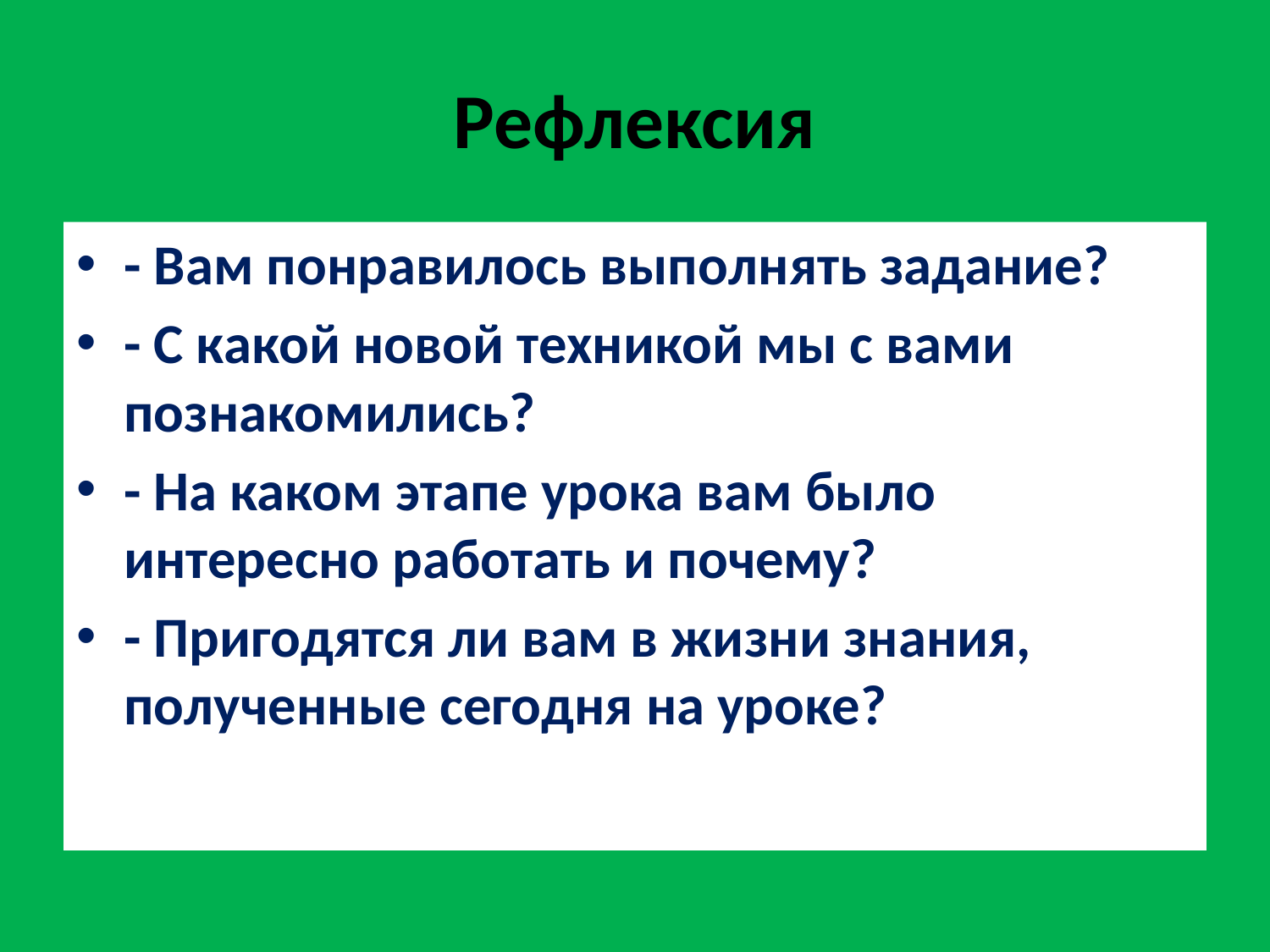

# Рефлексия
- Вам понравилось выполнять задание?
- С какой новой техникой мы с вами познакомились?
- На каком этапе урока вам было интересно работать и почему?
- Пригодятся ли вам в жизни знания, полученные сегодня на уроке?

Оцените себя!